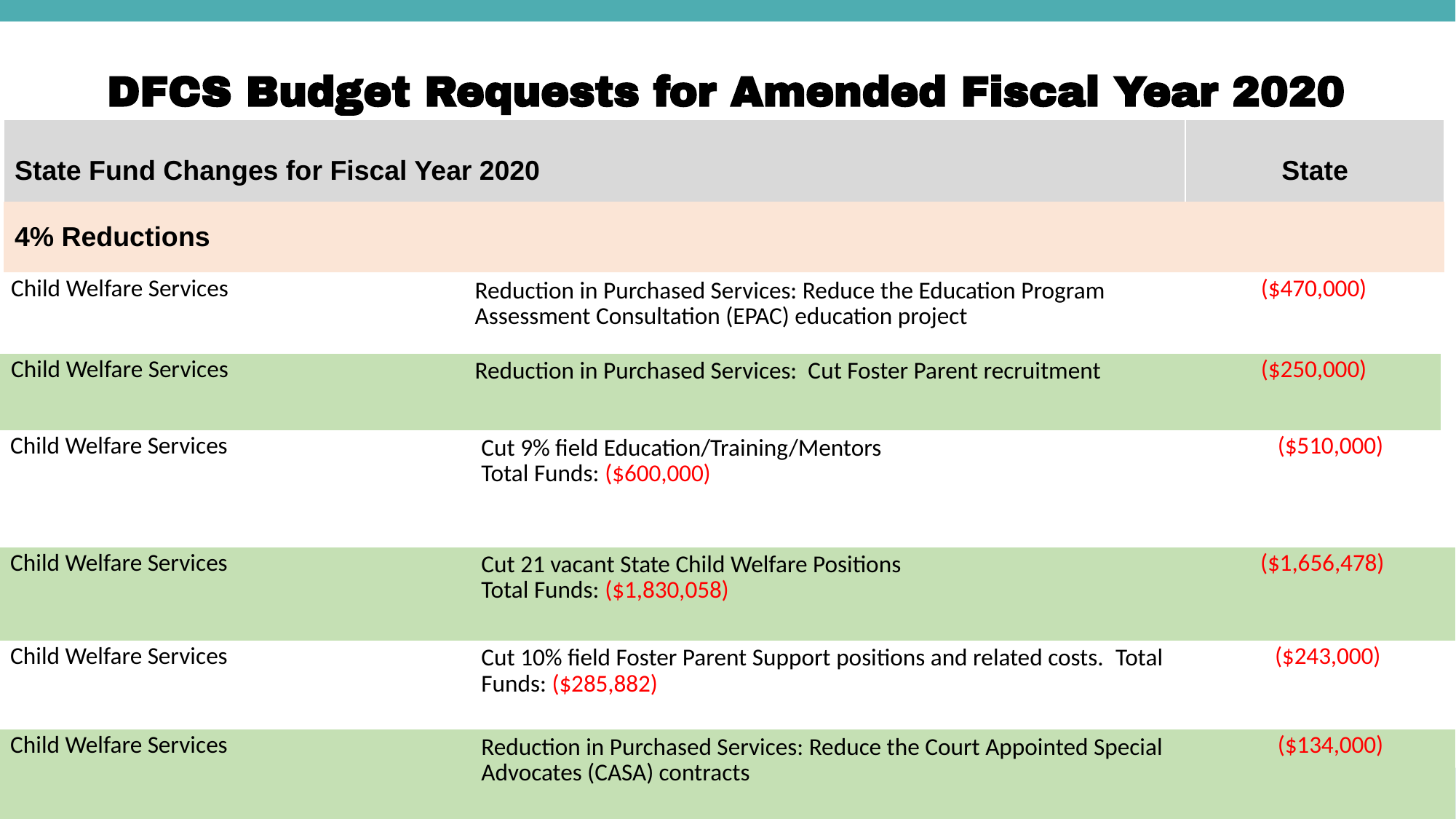

# DFCS Budget Requests for Amended Fiscal Year 2020
| State Fund Changes for Fiscal Year 2020 | State |
| --- | --- |
| 4% Reductions |  |

| Child Welfare Services | Reduction in Purchased Services: Reduce the Education Program Assessment Consultation (EPAC) education project | ($470,000) |
| --- | --- | --- |
| Child Welfare Services | Reduction in Purchased Services: Cut Foster Parent recruitment | ($250,000) |
| Child Welfare Services Prevention | Cut 9% field Education/Training/Mentors Total Funds: ($600,000) | ($510,000) |
| --- | --- | --- |
| Child Welfare Services | Cut 21 vacant State Child Welfare Positions Total Funds: ($1,830,058) | ($1,656,478) |
| Child Welfare Services | Cut 10% field Foster Parent Support positions and related costs. Total Funds: ($285,882) | ($243,000) |
| Child Welfare Services | Reduction in Purchased Services: Reduce the Court Appointed Special Advocates (CASA) contracts | ($134,000) |
|  |  |
| --- | --- |
Office of Budget Administration
9/4/19